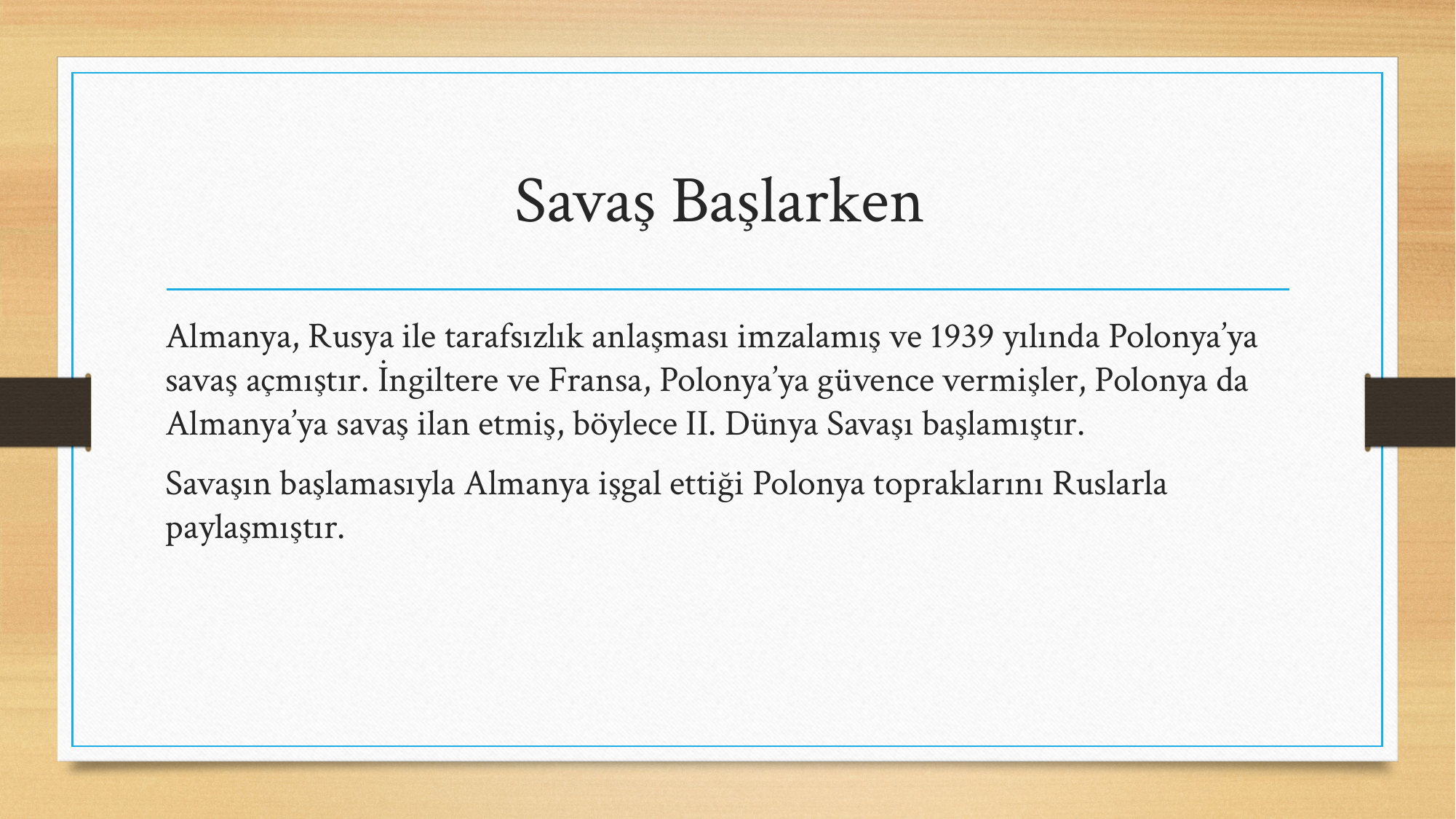

# Savaş Başlarken
Almanya, Rusya ile tarafsızlık anlaşması im­zalamış ve 1939 yılında Polonya’ya savaş açmıştır. İngiltere ve Fransa, Polonya’ya güvence ver­mişler, Polonya da Almanya’ya savaş ilan etmiş, böy­lece II. Dünya Savaşı başlamıştır.
Savaşın başlamasıyla Almanya işgal ettiği Polonya topraklarını Ruslarla paylaşmıştır.